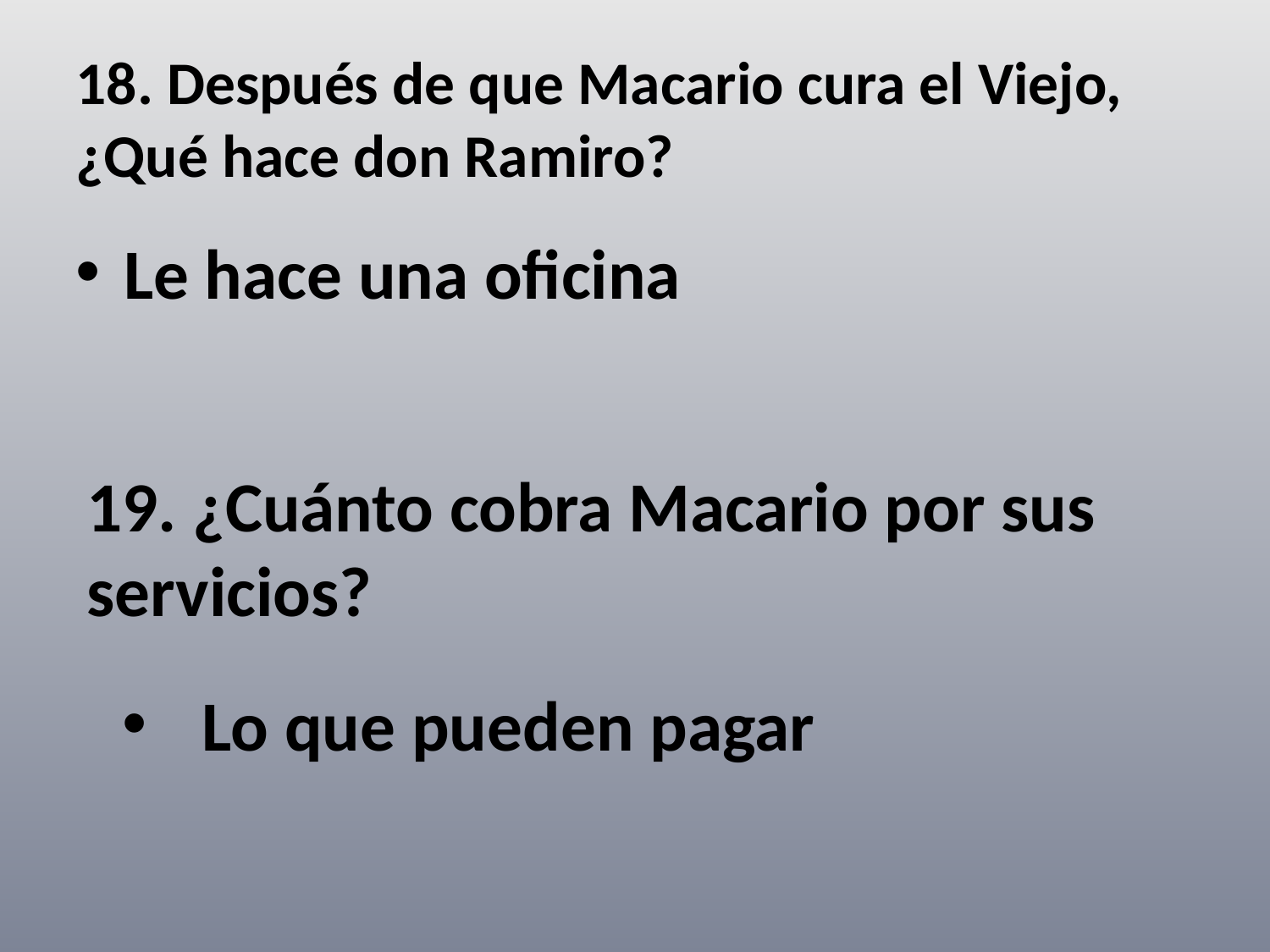

18. Después de que Macario cura el Viejo, ¿Qué hace don Ramiro?
Le hace una oficina
19. ¿Cuánto cobra Macario por sus servicios?
Lo que pueden pagar